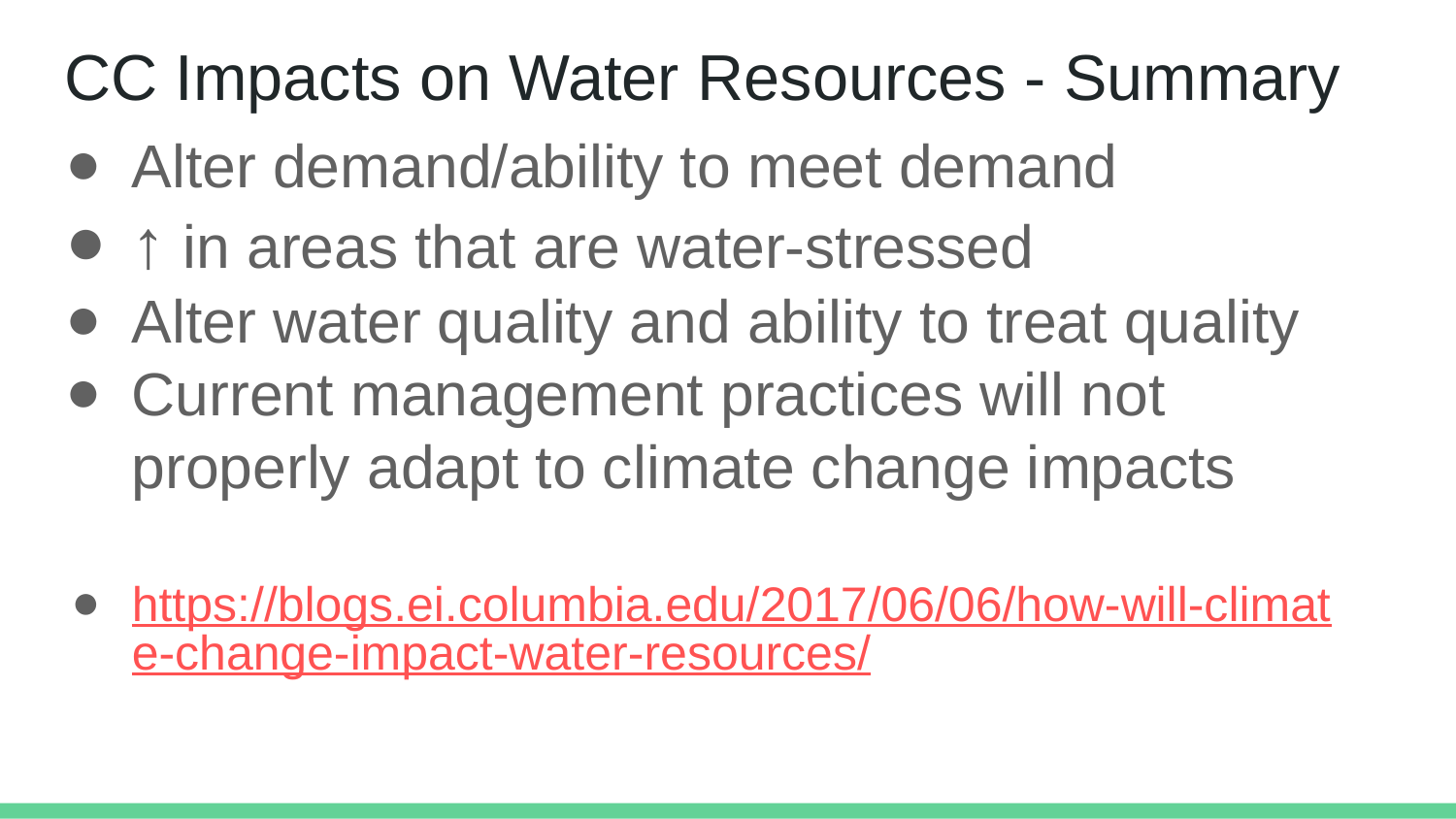

# CC Impacts on Water Resources - Summary

Alter demand/ability to meet demand
↑ in areas that are water-stressed
Alter water quality and ability to treat quality
Current management practices will not properly adapt to climate change impacts

https://blogs.ei.columbia.edu/2017/06/06/how-will-climate-change-impact-water-resources/